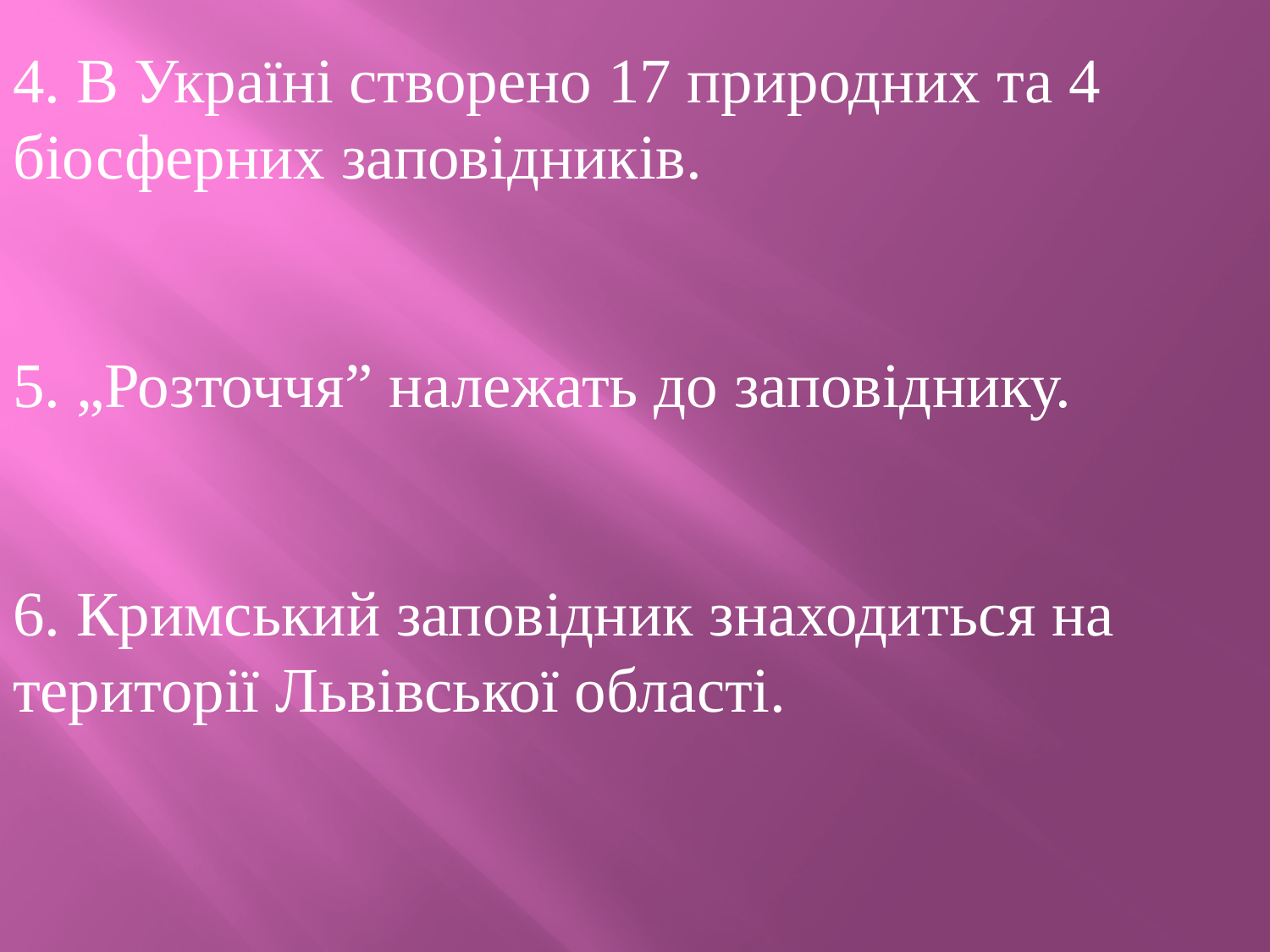

4. В Україні створено 17 природних та 4 біосферних заповідників.

5. „Розточчя” належать до заповіднику.

6. Кримський заповідник знаходиться на території Львівської області.